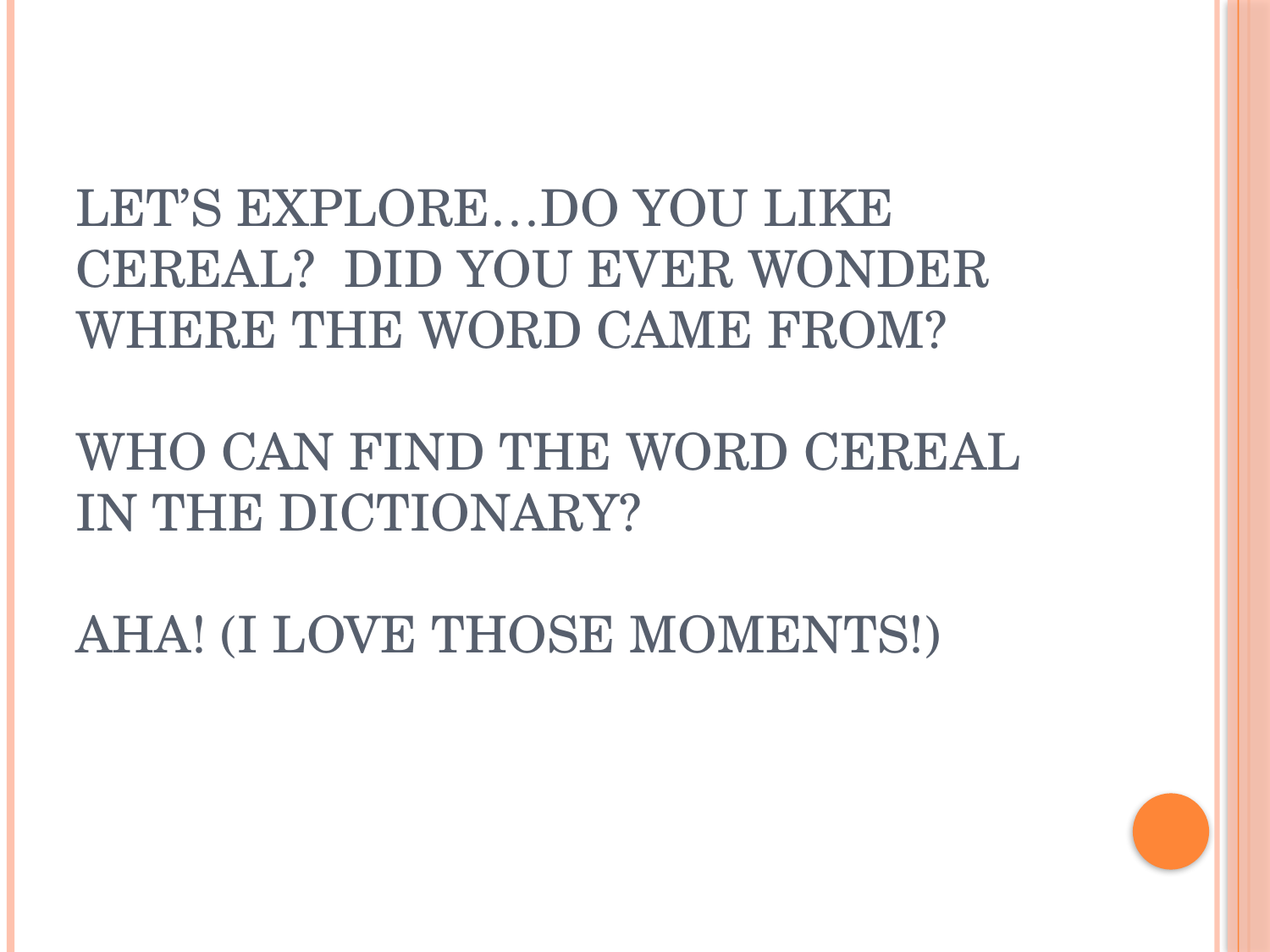

# Let’s Explore…Do you like cereal?  Did you ever wonder where the word came from? Who can find the word cereal in the dictionary? Aha! (I love those moments!)